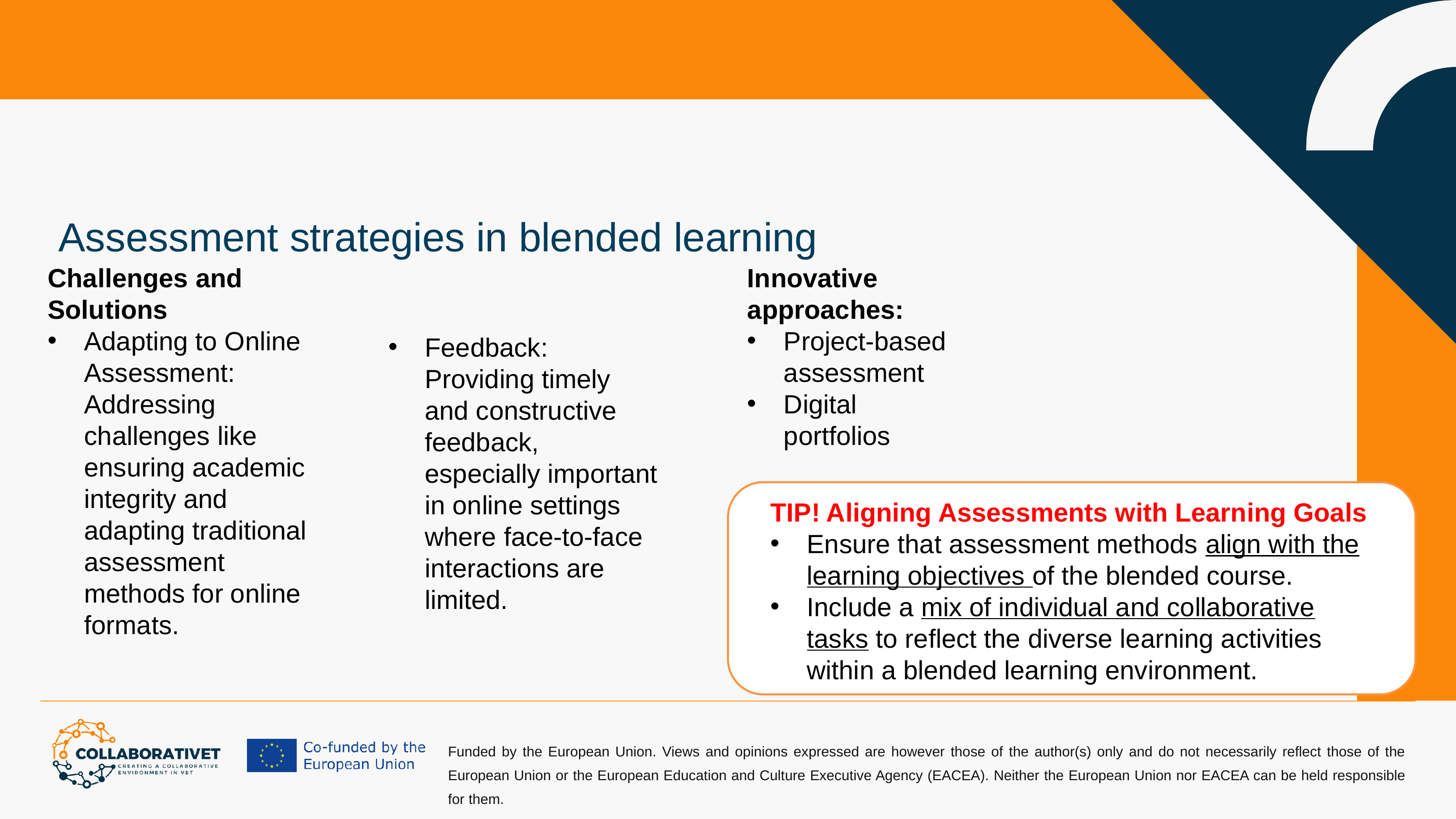

Assessment strategies in blended learning
Innovative approaches:
Project-based assessment
Digital portfolios
Challenges and Solutions
Adapting to Online Assessment: Addressing challenges like ensuring academic integrity and adapting traditional assessment methods for online formats.
Feedback: Providing timely and constructive feedback, especially important in online settings where face-to-face interactions are limited.

TIP! Aligning Assessments with Learning Goals
Ensure that assessment methods align with the learning objectives of the blended course.
Include a mix of individual and collaborative tasks to reflect the diverse learning activities within a blended learning environment.

Funded by the European Union. Views and opinions expressed are however those of the author(s) only and do not necessarily reflect those of the European Union or the European Education and Culture Executive Agency (EACEA). Neither the European Union nor EACEA can be held responsible for them.